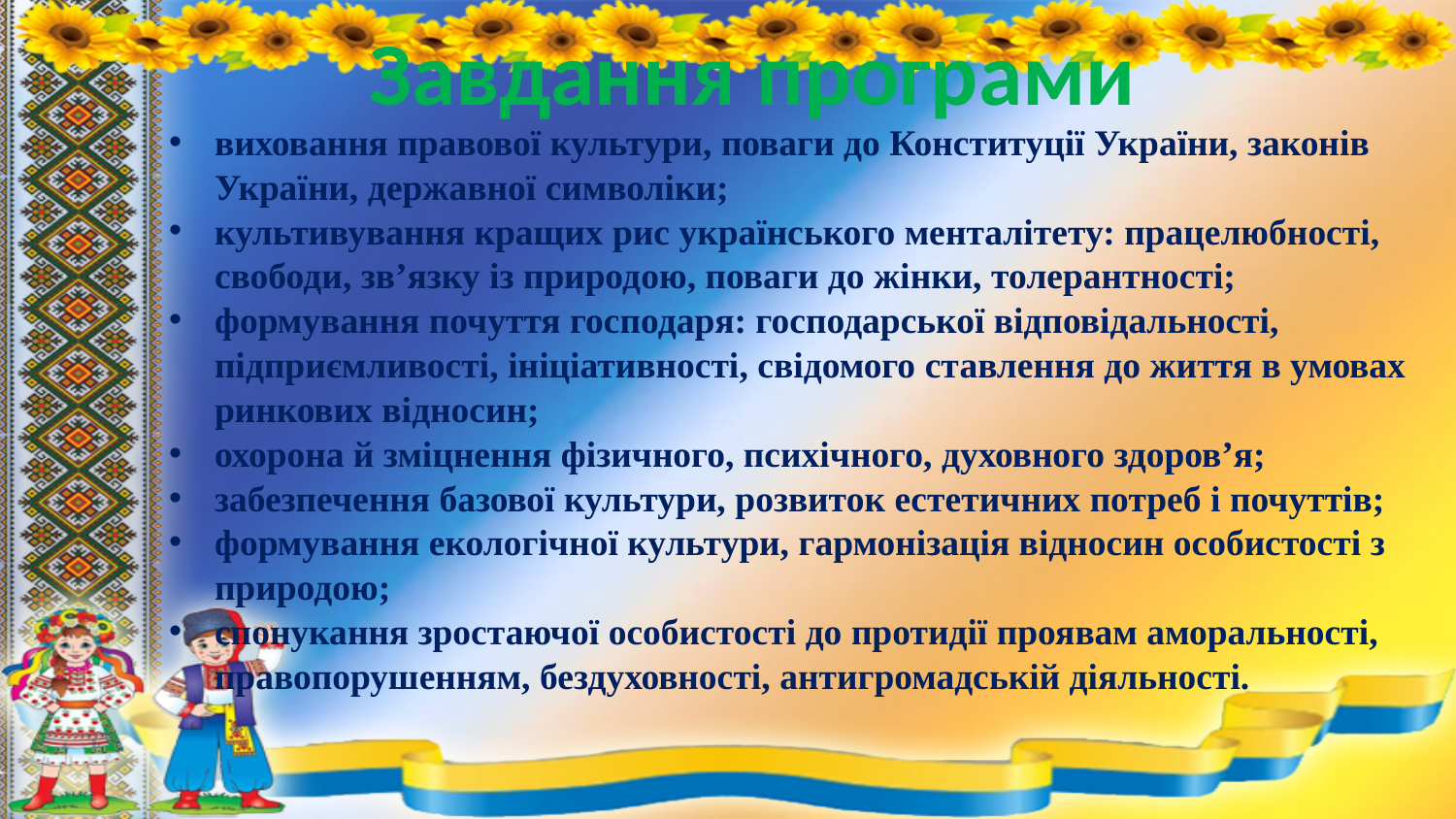

# Завдання програми
виховання правової культури, поваги до Конституції України, законів України, державної символіки;
культивування кращих рис українського менталітету: працелюбності, свободи, зв’язку із природою, поваги до жінки, толерантності;
формування почуття господаря: господарської відповідальності, підприємливості, ініціативності, свідомого ставлення до життя в умовах ринкових відносин;
охорона й зміцнення фізичного, психічного, духовного здоров’я;
забезпечення базової культури, розвиток естетичних потреб і почуттів;
формування екологічної культури, гармонізація відносин особистості з природою;
спонукання зростаючої особистості до протидії проявам аморальності, правопорушенням, бездуховності, антигромадській діяльності.